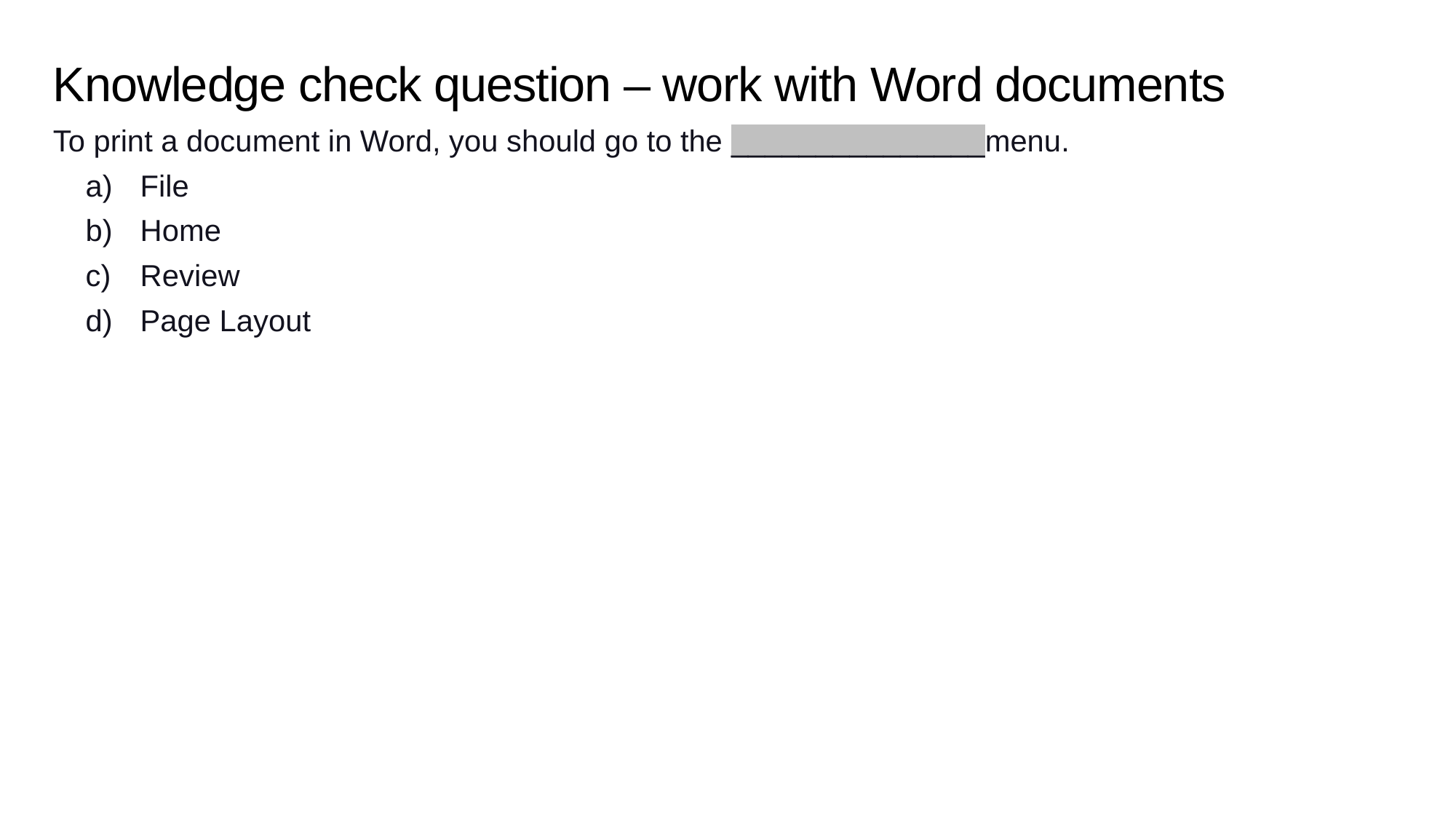

# Knowledge check question – work with Word documents
To print a document in Word, you should go to the _______________menu.
File
Home
Review
Page Layout